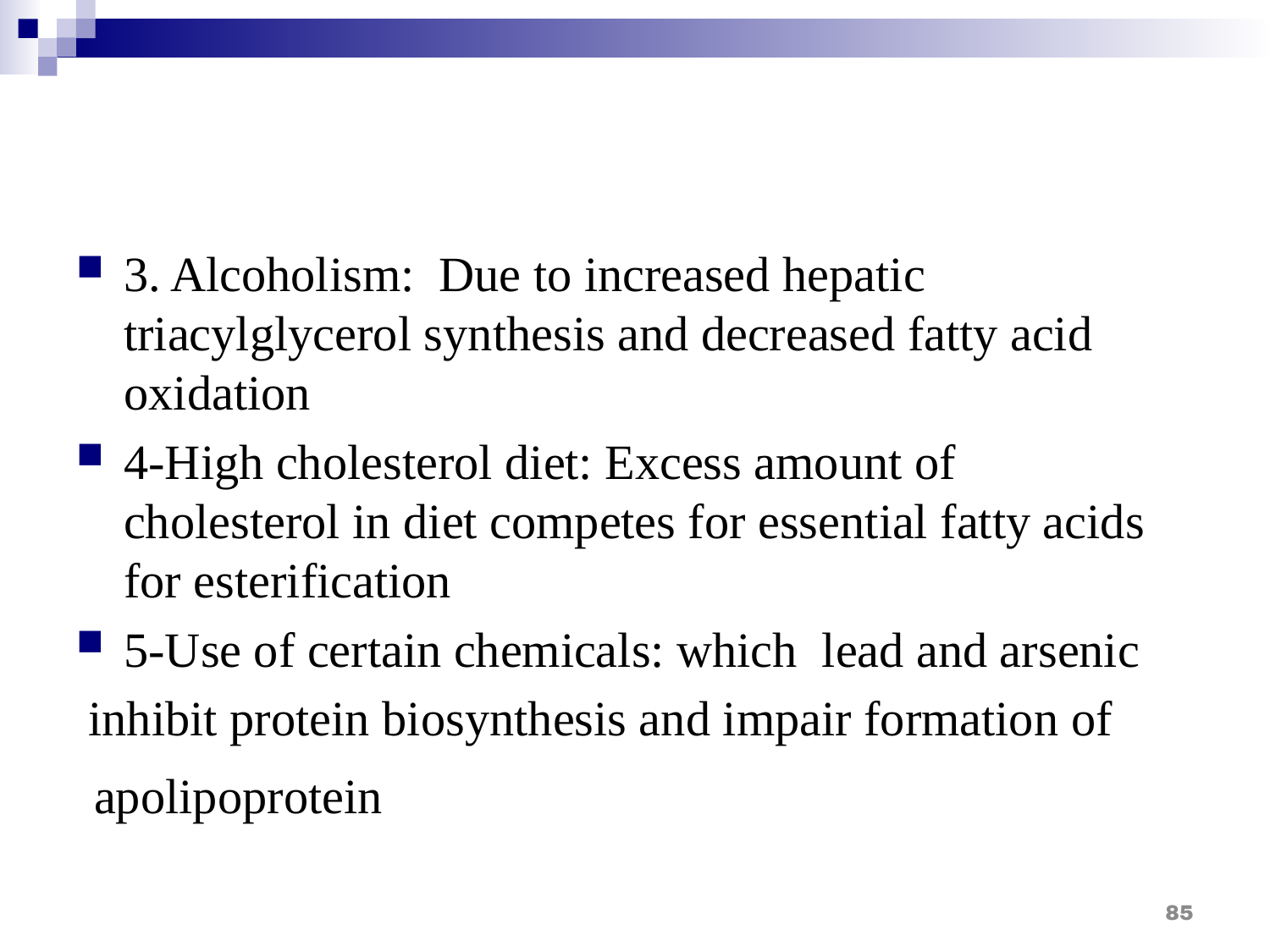

#
3. Alcoholism:  Due to increased hepatic triacylglycerol synthesis and decreased fatty acid oxidation
4-High cholesterol diet: Excess amount of cholesterol in diet competes for essential fatty acids for esterification
5-Use of certain chemicals: which  lead and arsenic
 inhibit protein biosynthesis and impair formation of
 apolipoprotein
85